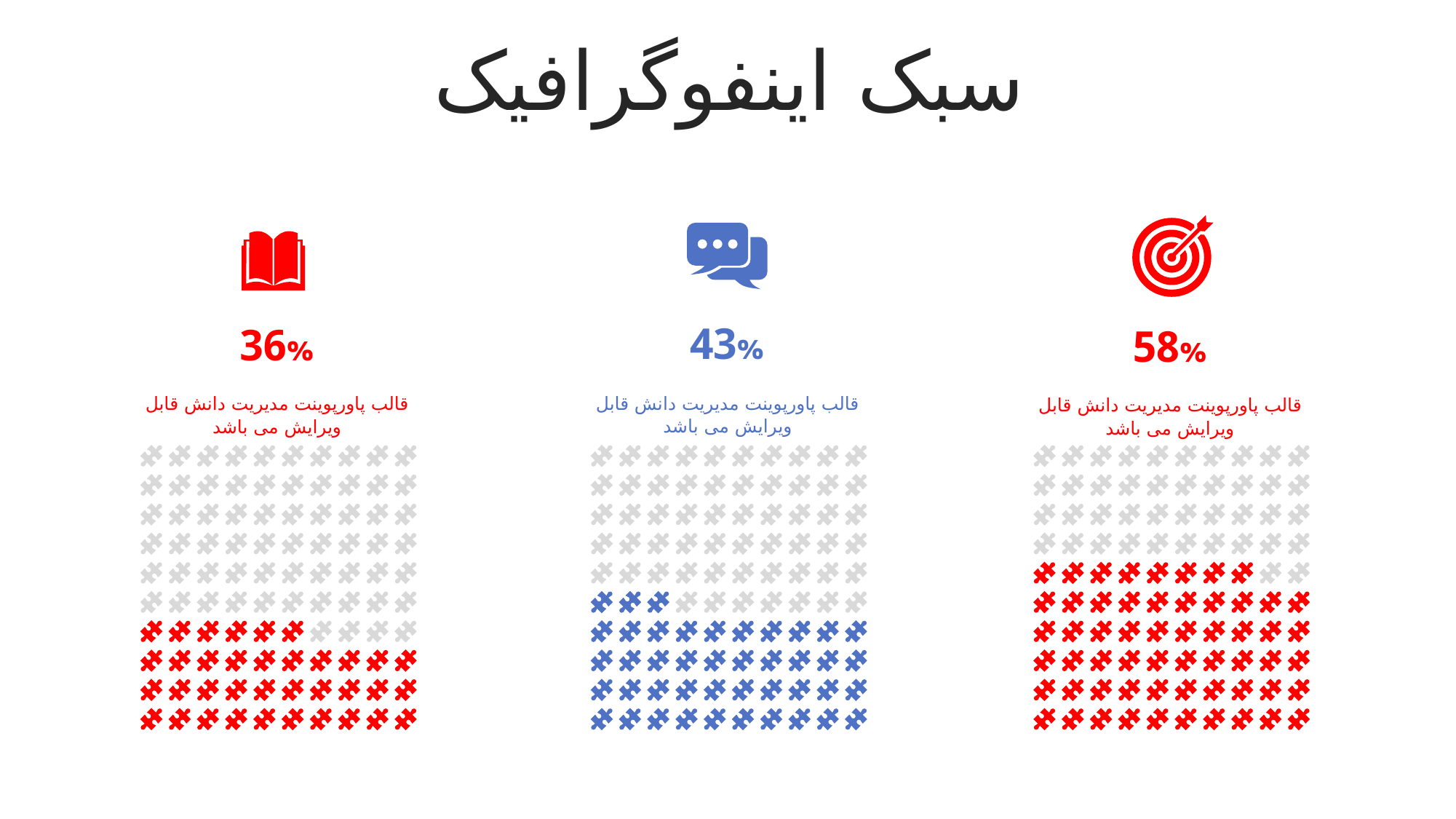

سبک اینفوگرافیک

43%
36%
58%
قالب پاورپوینت مدیریت دانش قابل ویرایش می باشد
قالب پاورپوینت مدیریت دانش قابل ویرایش می باشد
قالب پاورپوینت مدیریت دانش قابل ویرایش می باشد